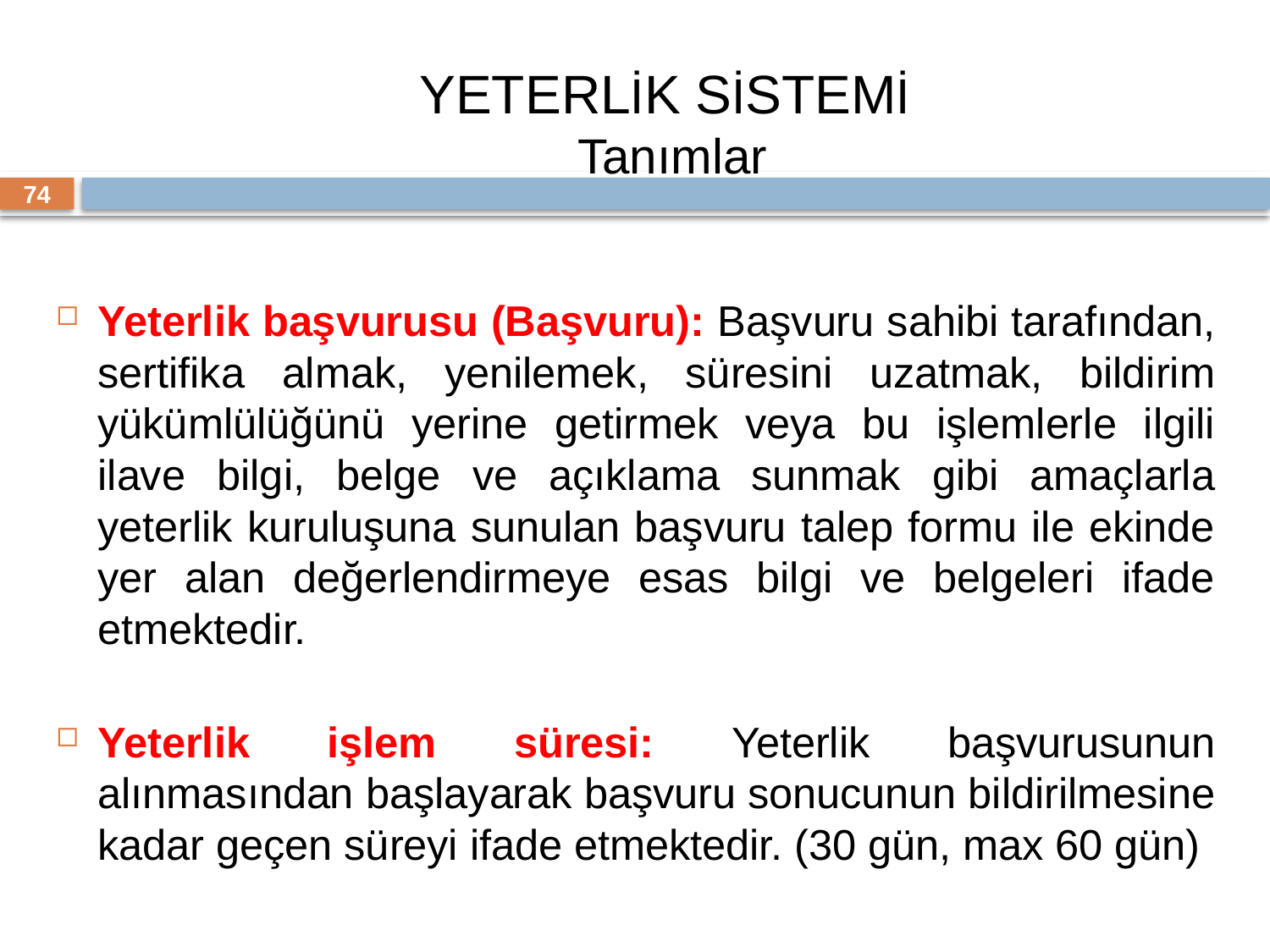

YETERLİK SİSTEMİ
Tanımlar
74
Yeterlik başvurusu (Başvuru): Başvuru sahibi tarafından, sertifika almak, yenilemek, süresini uzatmak, bildirim yükümlülüğünü yerine getirmek veya bu işlemlerle ilgili ilave bilgi, belge ve açıklama sunmak gibi amaçlarla yeterlik kuruluşuna sunulan başvuru talep formu ile ekinde yer alan değerlendirmeye esas bilgi ve belgeleri ifade etmektedir.

Yeterlik işlem süresi: Yeterlik başvurusunun alınmasından başlayarak başvuru sonucunun bildirilmesine kadar geçen süreyi ifade etmektedir. (30 gün, max 60 gün)